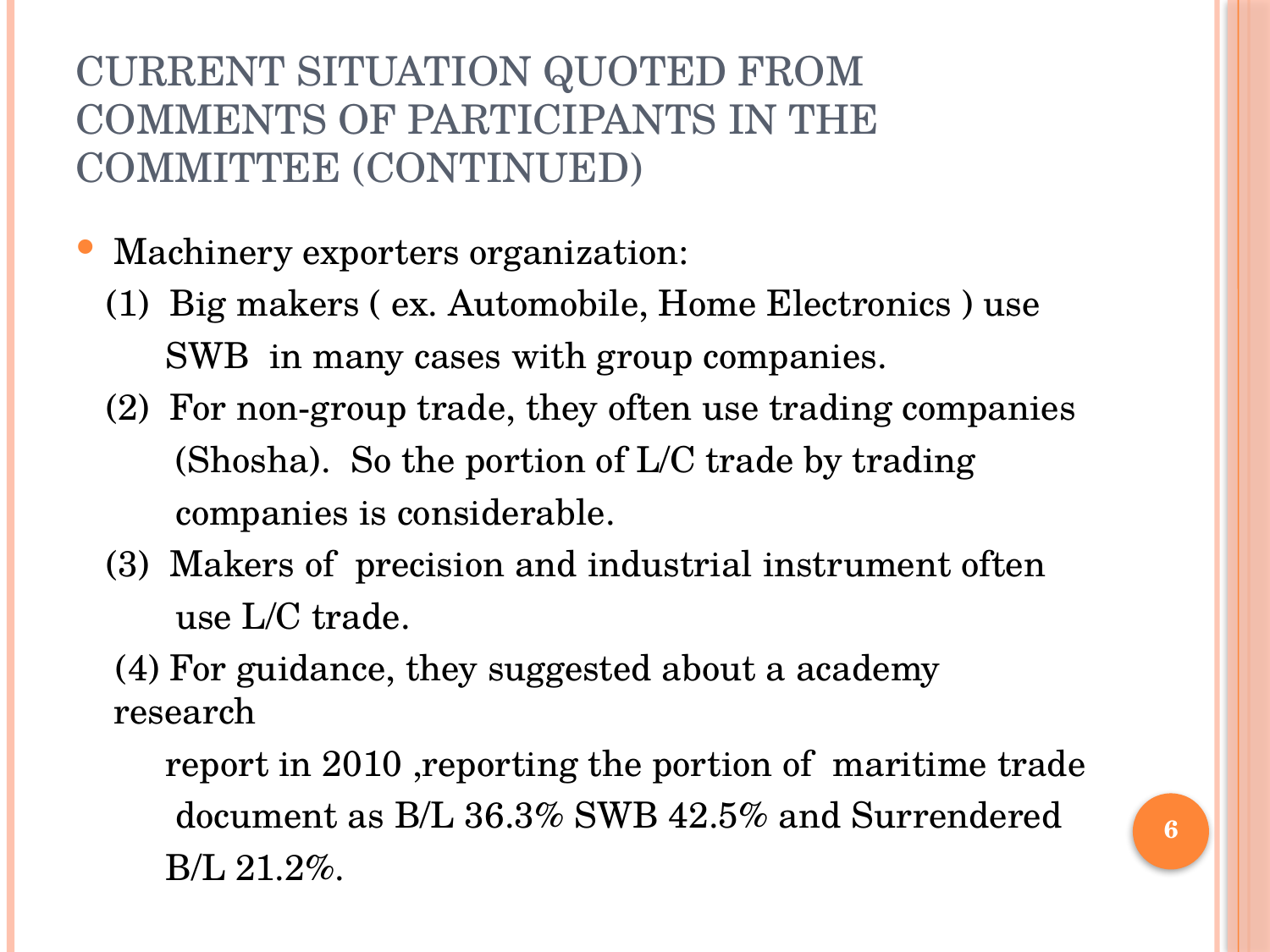

# Current situation quoted from comments of participants in the committee (Continued)
Machinery exporters organization:
   (1)  Big makers ( ex. Automobile, Home Electronics ) use
         SWB  in many cases with group companies.
   (2)  For non-group trade, they often use trading companies
          (Shosha).  So the portion of L/C trade by trading
          companies is considerable.
   (3)  Makers of  precision and industrial instrument often
          use L/C trade.
    (4) For guidance, they suggested about a academy research
         report in 2010 ,reporting the portion of  maritime trade
          document as B/L 36.3% SWB 42.5% and Surrendered
         B/L 21.2%.

6